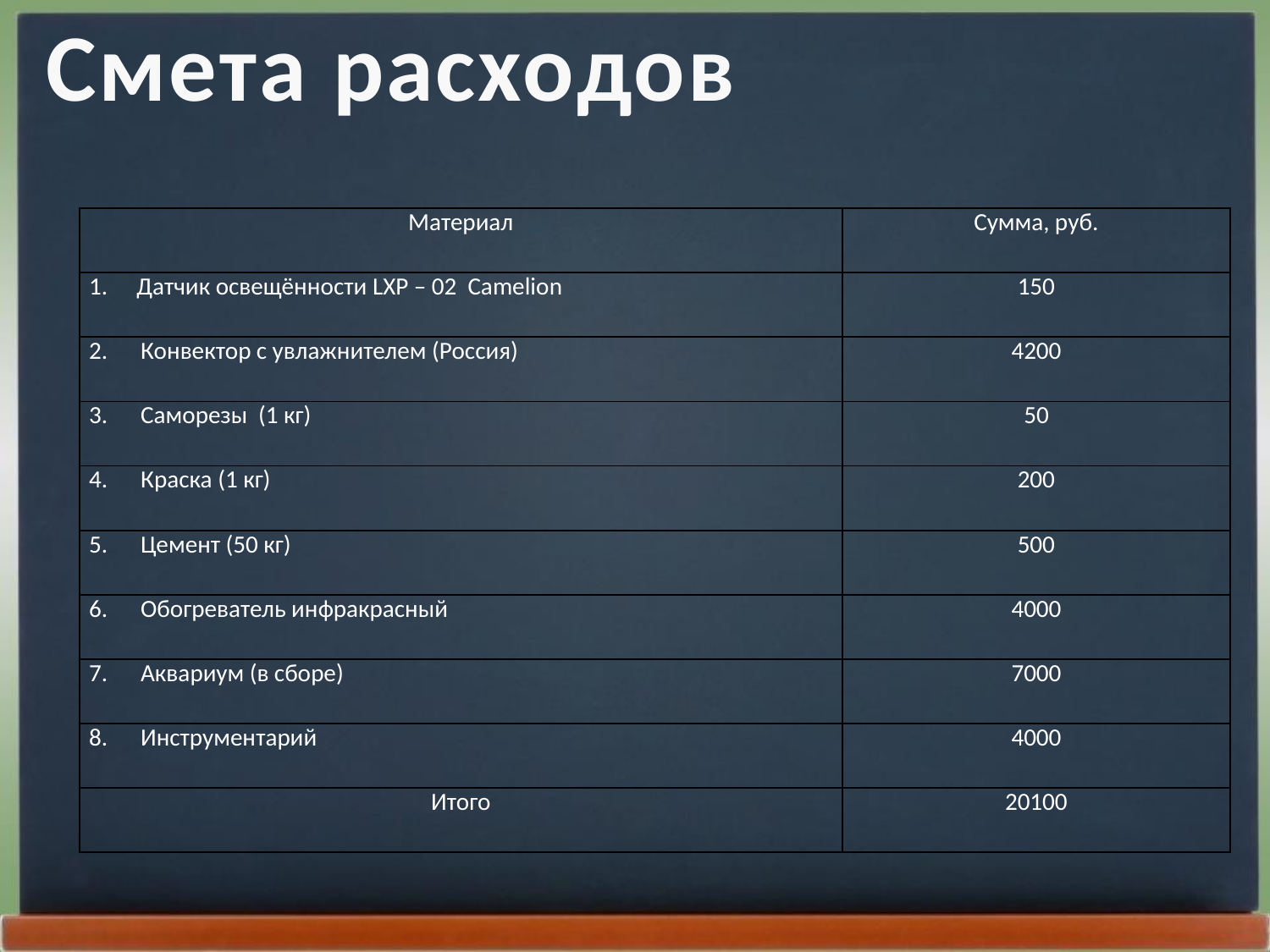

Смета расходов
| Материал | Сумма, руб. |
| --- | --- |
| Датчик освещённости LXP – 02 Camelion | 150 |
| 2. Конвектор с увлажнителем (Россия) | 4200 |
| 3. Саморезы (1 кг) | 50 |
| 4. Краска (1 кг) | 200 |
| 5. Цемент (50 кг) | 500 |
| 6. Обогреватель инфракрасный | 4000 |
| 7. Аквариум (в сборе) | 7000 |
| 8. Инструментарий | 4000 |
| Итого | 20100 |